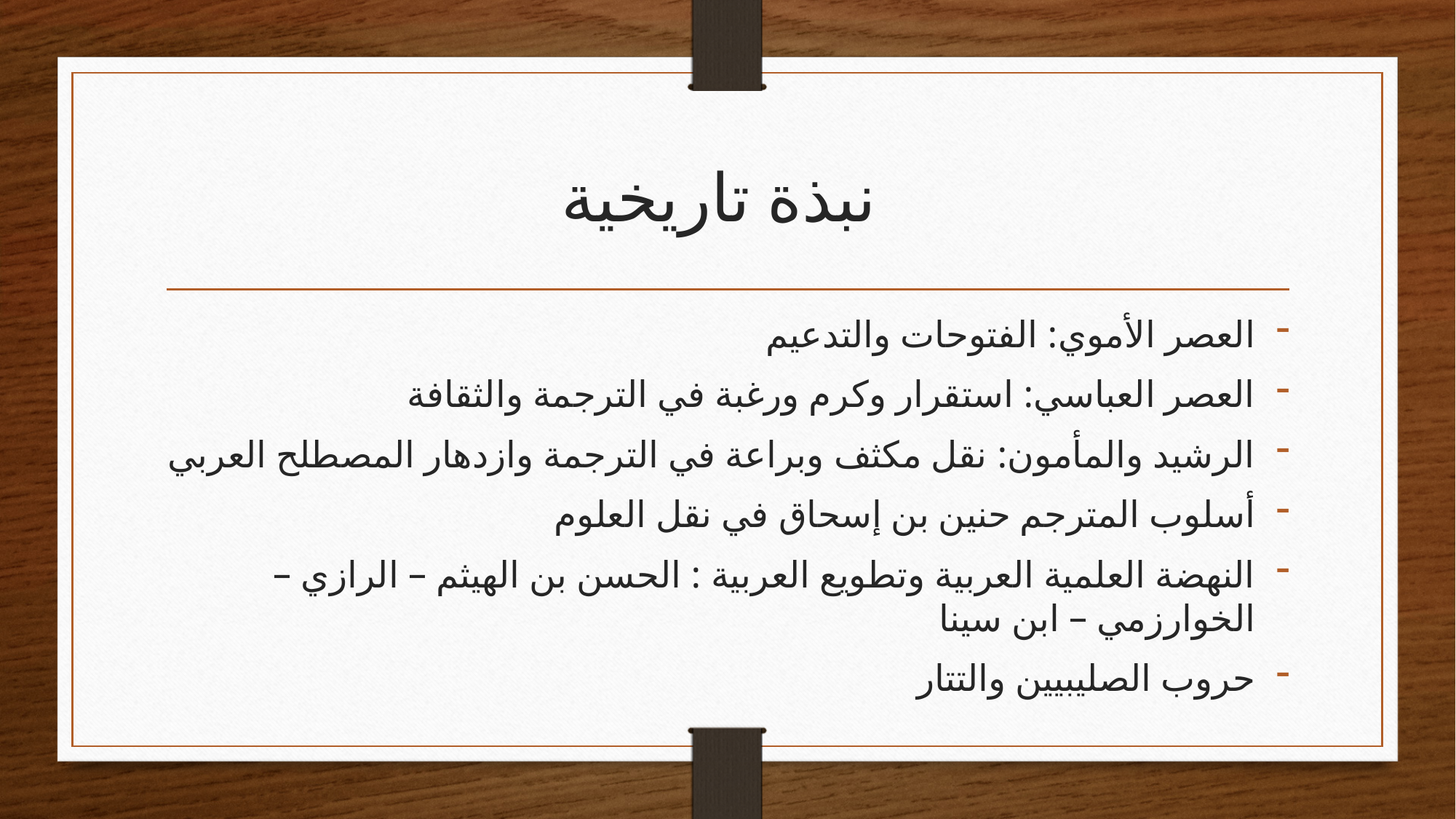

# نبذة تاريخية
العصر الأموي: الفتوحات والتدعيم
العصر العباسي: استقرار وكرم ورغبة في الترجمة والثقافة
الرشيد والمأمون: نقل مكثف وبراعة في الترجمة وازدهار المصطلح العربي
أسلوب المترجم حنين بن إسحاق في نقل العلوم
النهضة العلمية العربية وتطويع العربية : الحسن بن الهيثم – الرازي – الخوارزمي – ابن سينا
حروب الصليبيين والتتار